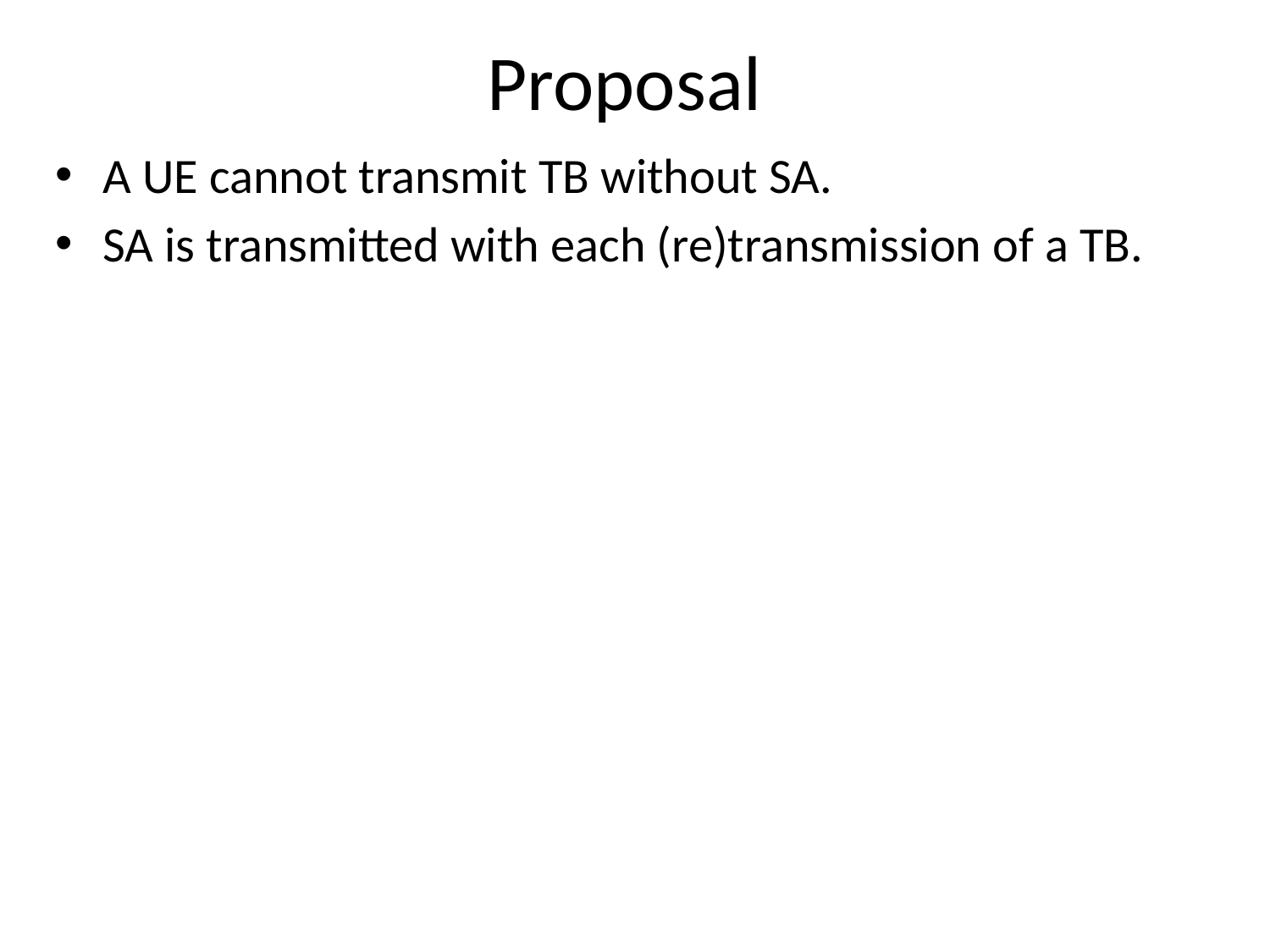

# Proposal
A UE cannot transmit TB without SA.
SA is transmitted with each (re)transmission of a TB.